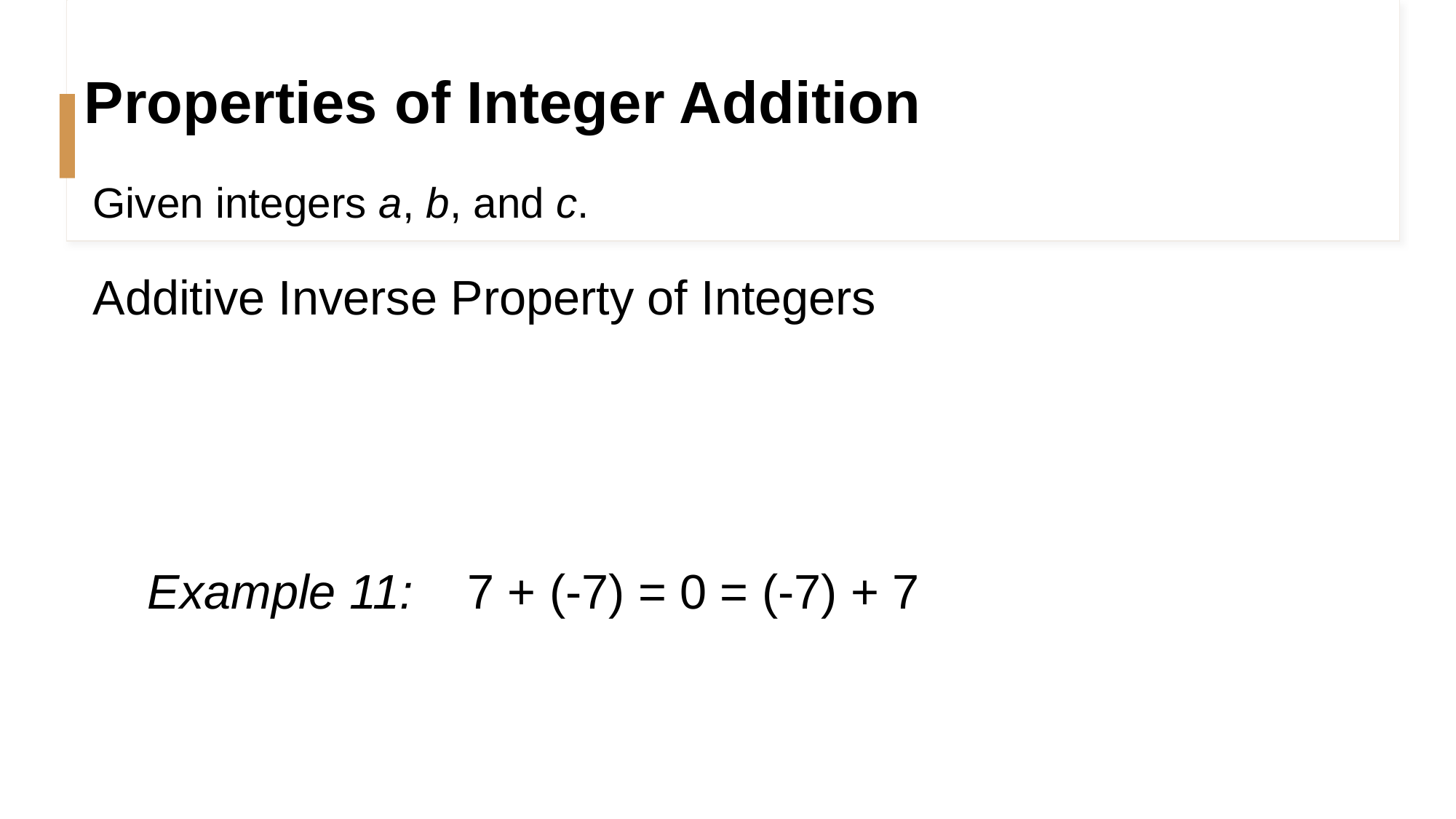

# Properties of Integer Addition
Given integers a, b, and c.
Additive Inverse Property of Integers

Example 11:    7 + (-7) = 0 = (-7) + 7